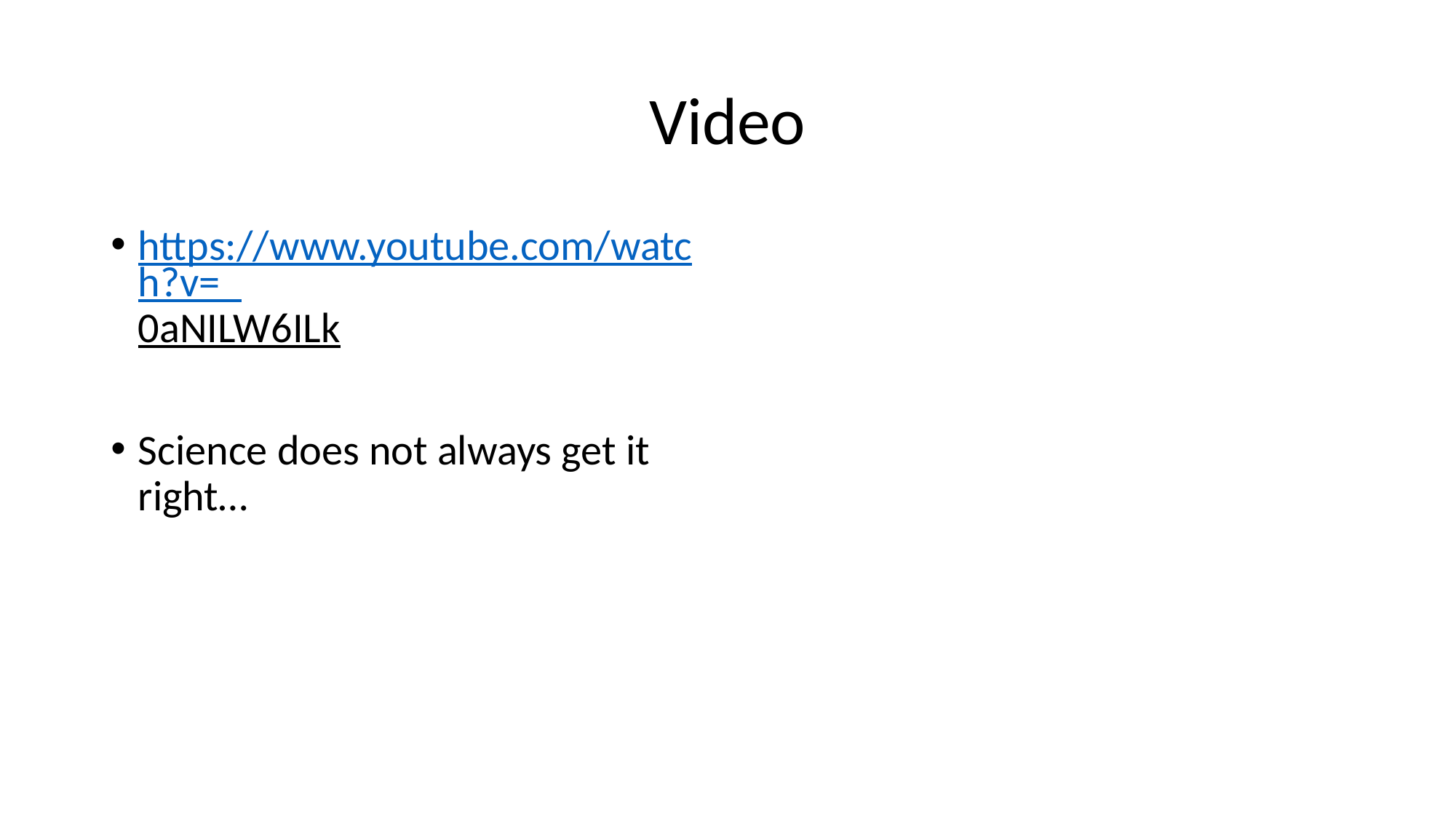

# Video
https://www.youtube.com/watch?v=_0aNILW6ILk

Science does not always get it right…